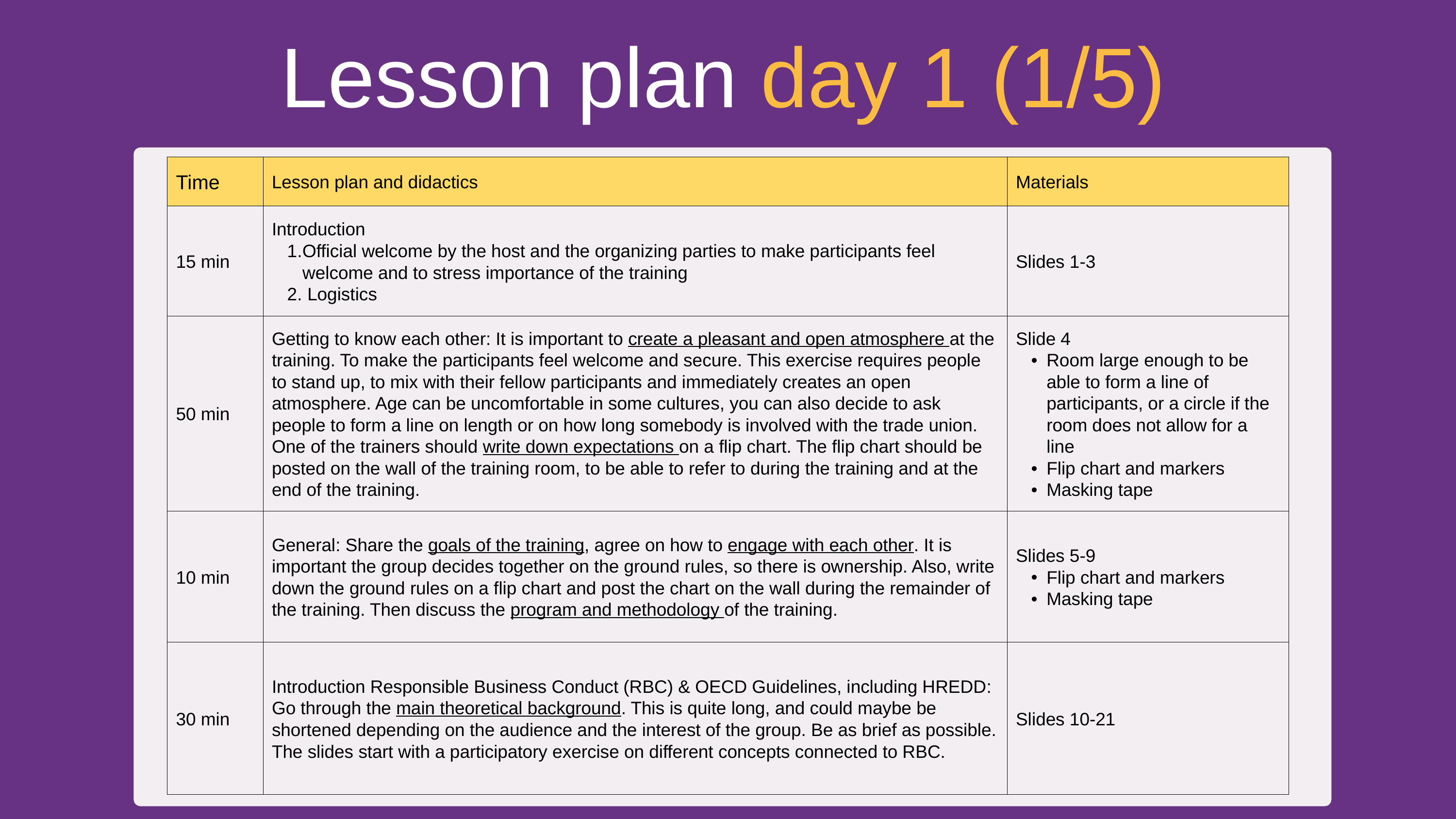

Lesson plan day 1 (1/5)

| Time | Lesson plan and didactics | Materials |
| --- | --- | --- |
| 15 min | Introduction Official welcome by the host and the organizing parties to make participants feel welcome and to stress importance of the training Logistics | Slides 1-3 |
| 50 min | Getting to know each other: It is important to create a pleasant and open atmosphere at the training. To make the participants feel welcome and secure. This exercise requires people to stand up, to mix with their fellow participants and immediately creates an open atmosphere. Age can be uncomfortable in some cultures, you can also decide to ask people to form a line on length or on how long somebody is involved with the trade union. One of the trainers should write down expectations on a flip chart. The flip chart should be posted on the wall of the training room, to be able to refer to during the training and at the end of the training. | Slide 4 Room large enough to be able to form a line of participants, or a circle if the room does not allow for a line Flip chart and markers Masking tape |
| 10 min | General: Share the goals of the training, agree on how to engage with each other. It is important the group decides together on the ground rules, so there is ownership. Also, write down the ground rules on a flip chart and post the chart on the wall during the remainder of the training. Then discuss the program and methodology of the training. | Slides 5-9 Flip chart and markers Masking tape |
| 30 min | Introduction Responsible Business Conduct (RBC) & OECD Guidelines, including HREDD: Go through the main theoretical background. This is quite long, and could maybe be shortened depending on the audience and the interest of the group. Be as brief as possible. The slides start with a participatory exercise on different concepts connected to RBC. | Slides 10-21 |